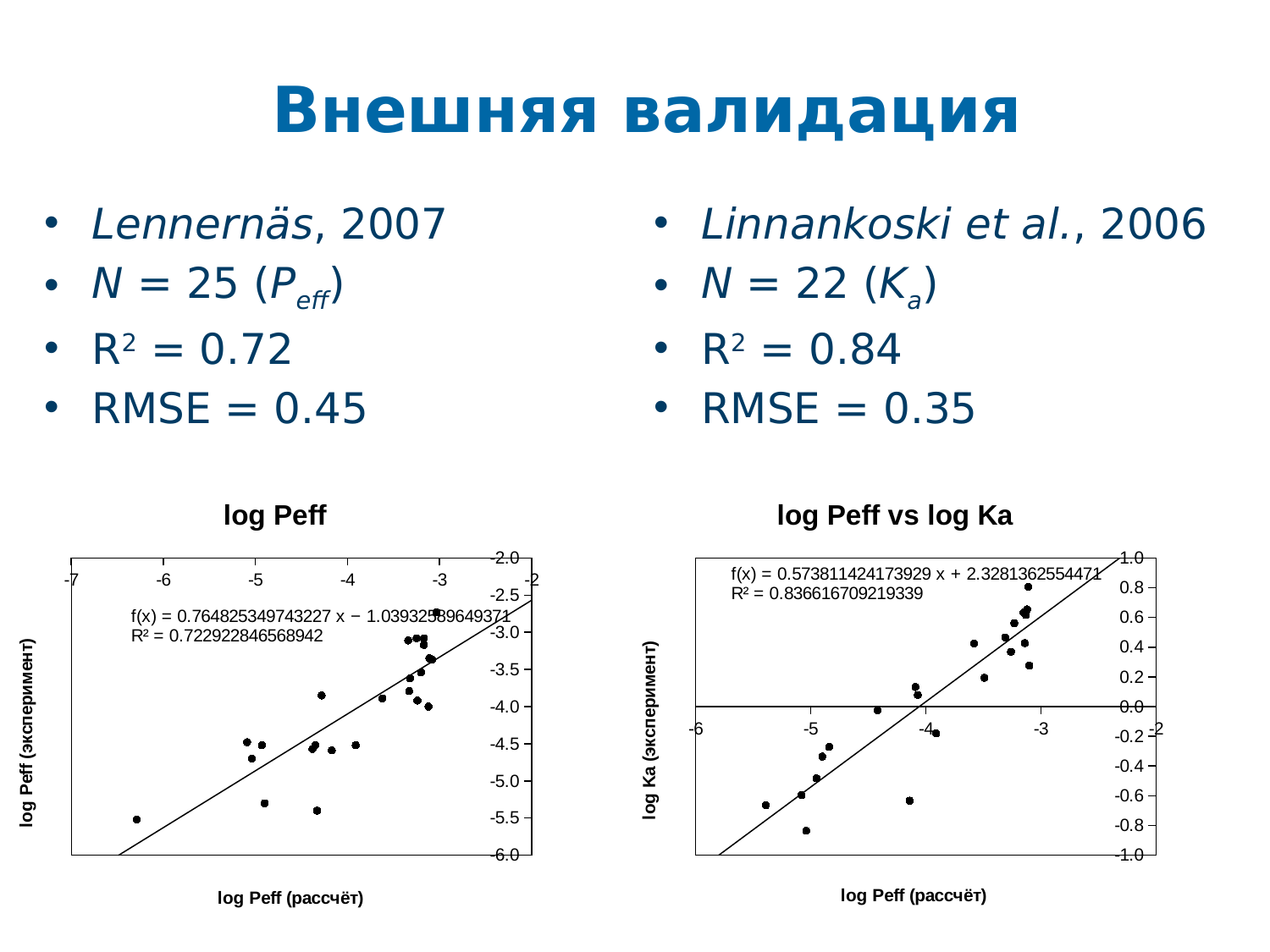

# Внешняя валидация
Lennernäs, 2007
N = 25 (Peff)
R2 = 0.72
RMSE = 0.45
Linnankoski et al., 2006
N = 22 (Ka)
R2 = 0.84
RMSE = 0.35

### Chart: log Peff

| Category |  |
|---|---|

### Chart: log Peff vs log Ka

| Category |  |
|---|---|